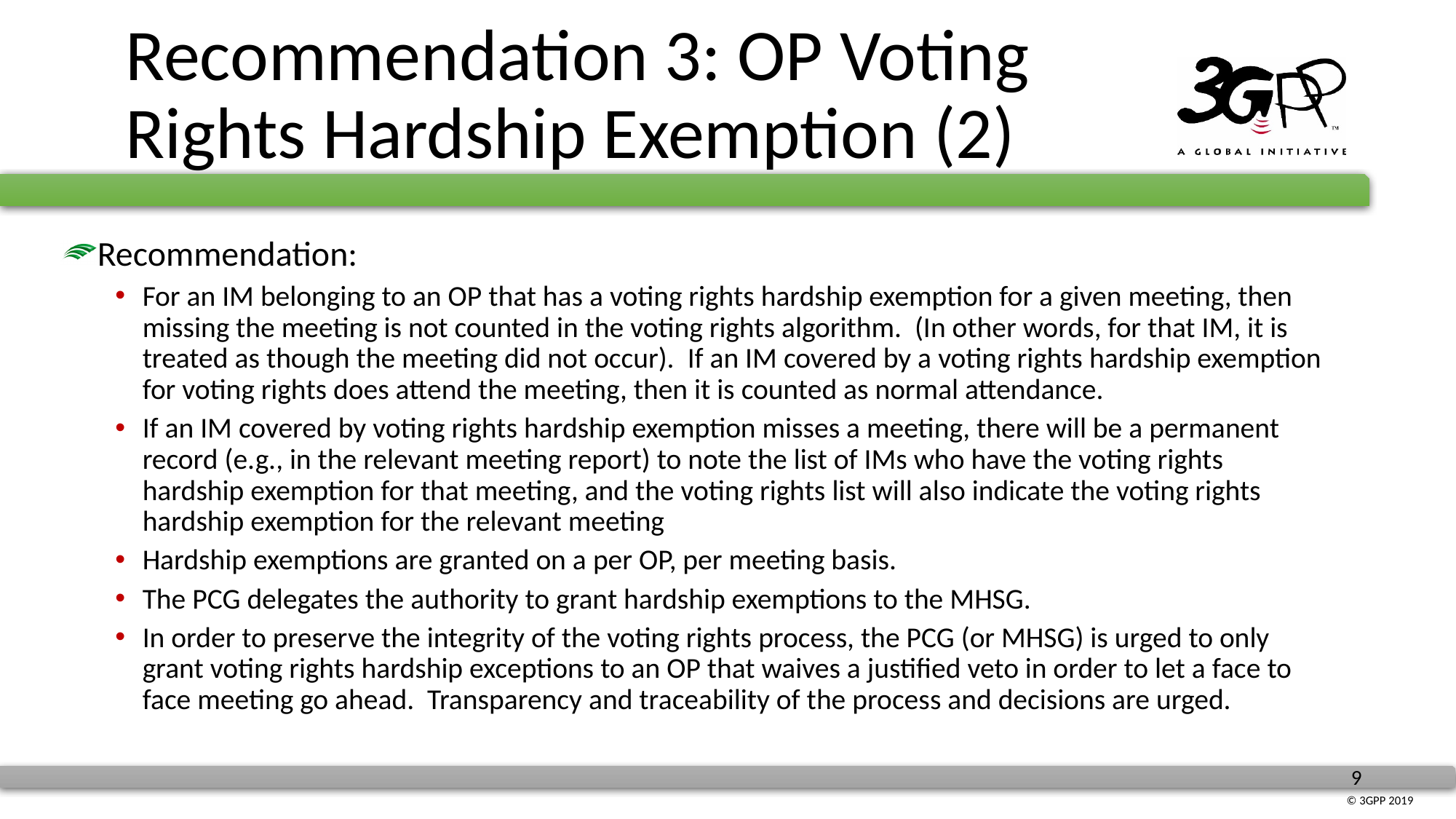

# Recommendation 3: OP Voting Rights Hardship Exemption (2)
Recommendation:
For an IM belonging to an OP that has a voting rights hardship exemption for a given meeting, then missing the meeting is not counted in the voting rights algorithm.  (In other words, for that IM, it is treated as though the meeting did not occur).  If an IM covered by a voting rights hardship exemption for voting rights does attend the meeting, then it is counted as normal attendance.
If an IM covered by voting rights hardship exemption misses a meeting, there will be a permanent record (e.g., in the relevant meeting report) to note the list of IMs who have the voting rights hardship exemption for that meeting, and the voting rights list will also indicate the voting rights hardship exemption for the relevant meeting
Hardship exemptions are granted on a per OP, per meeting basis.
The PCG delegates the authority to grant hardship exemptions to the MHSG.
In order to preserve the integrity of the voting rights process, the PCG (or MHSG) is urged to only grant voting rights hardship exceptions to an OP that waives a justified veto in order to let a face to face meeting go ahead.  Transparency and traceability of the process and decisions are urged.